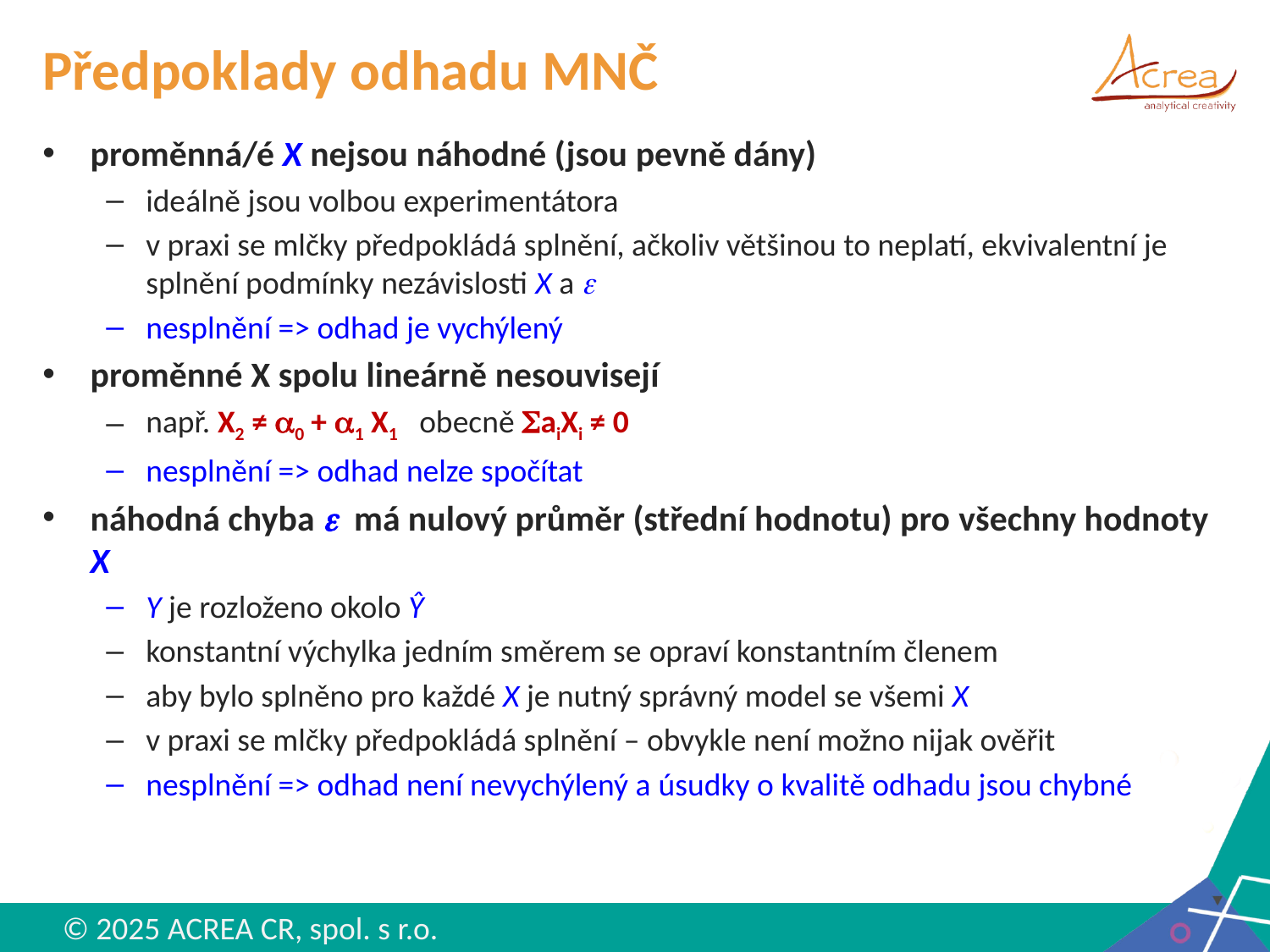

# Předpoklady odhadu MNČ
proměnná/é X nejsou náhodné (jsou pevně dány)
ideálně jsou volbou experimentátora
v praxi se mlčky předpokládá splnění, ačkoliv většinou to neplatí, ekvivalentní je splnění podmínky nezávislosti X a ε
nesplnění => odhad je vychýlený
proměnné X spolu lineárně nesouvisejí
např. X2 ≠ α0 + α1 X1   obecně ΣaiXi ≠ 0
nesplnění => odhad nelze spočítat
náhodná chyba ε  má nulový průměr (střední hodnotu) pro všechny hodnoty X
Y je rozloženo okolo Ŷ
konstantní výchylka jedním směrem se opraví konstantním členem
aby bylo splněno pro každé X je nutný správný model se všemi X
v praxi se mlčky předpokládá splnění – obvykle není možno nijak ověřit
nesplnění => odhad není nevychýlený a úsudky o kvalitě odhadu jsou chybné